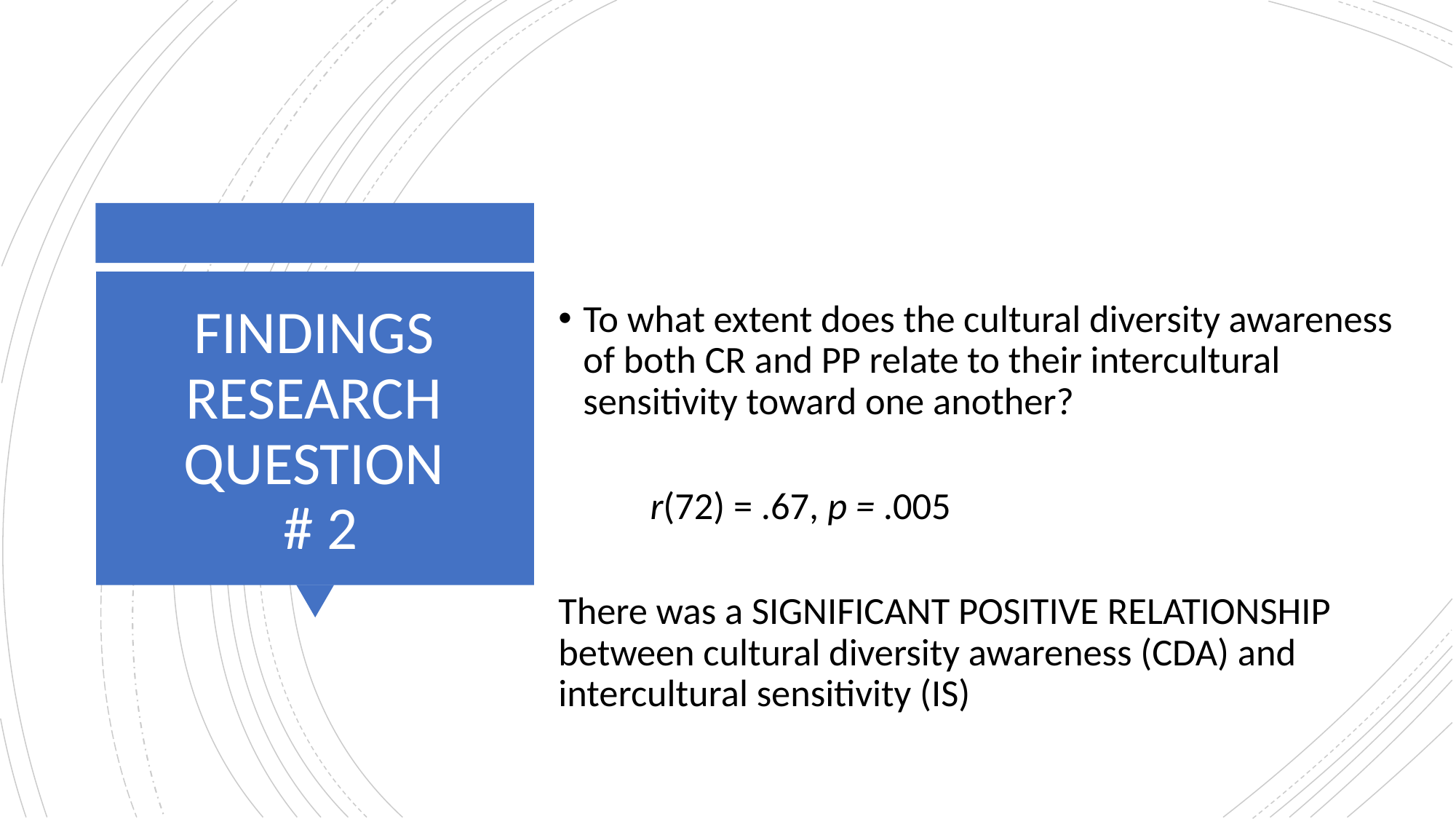

To what extent does the cultural diversity awareness of both CR and PP relate to their intercultural sensitivity toward one another?

	r(72) = .67, p = .005

There was a SIGNIFICANT POSITIVE RELATIONSHIP between cultural diversity awareness (CDA) and intercultural sensitivity (IS)

# FINDINGS RESEARCH QUESTION # 2